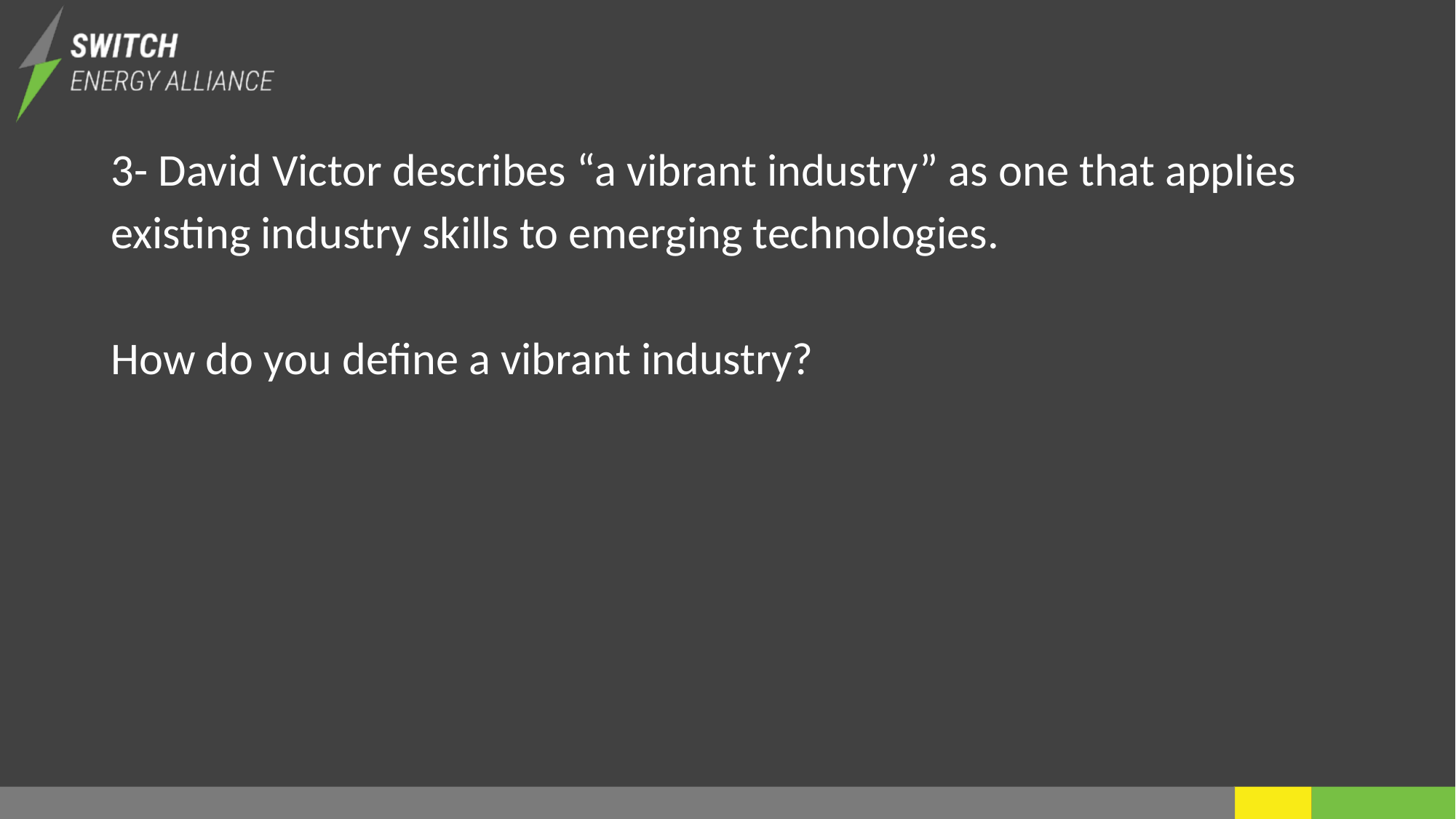

3- David Victor describes “a vibrant industry” as one that applies existing industry skills to emerging technologies.

How do you define a vibrant industry?